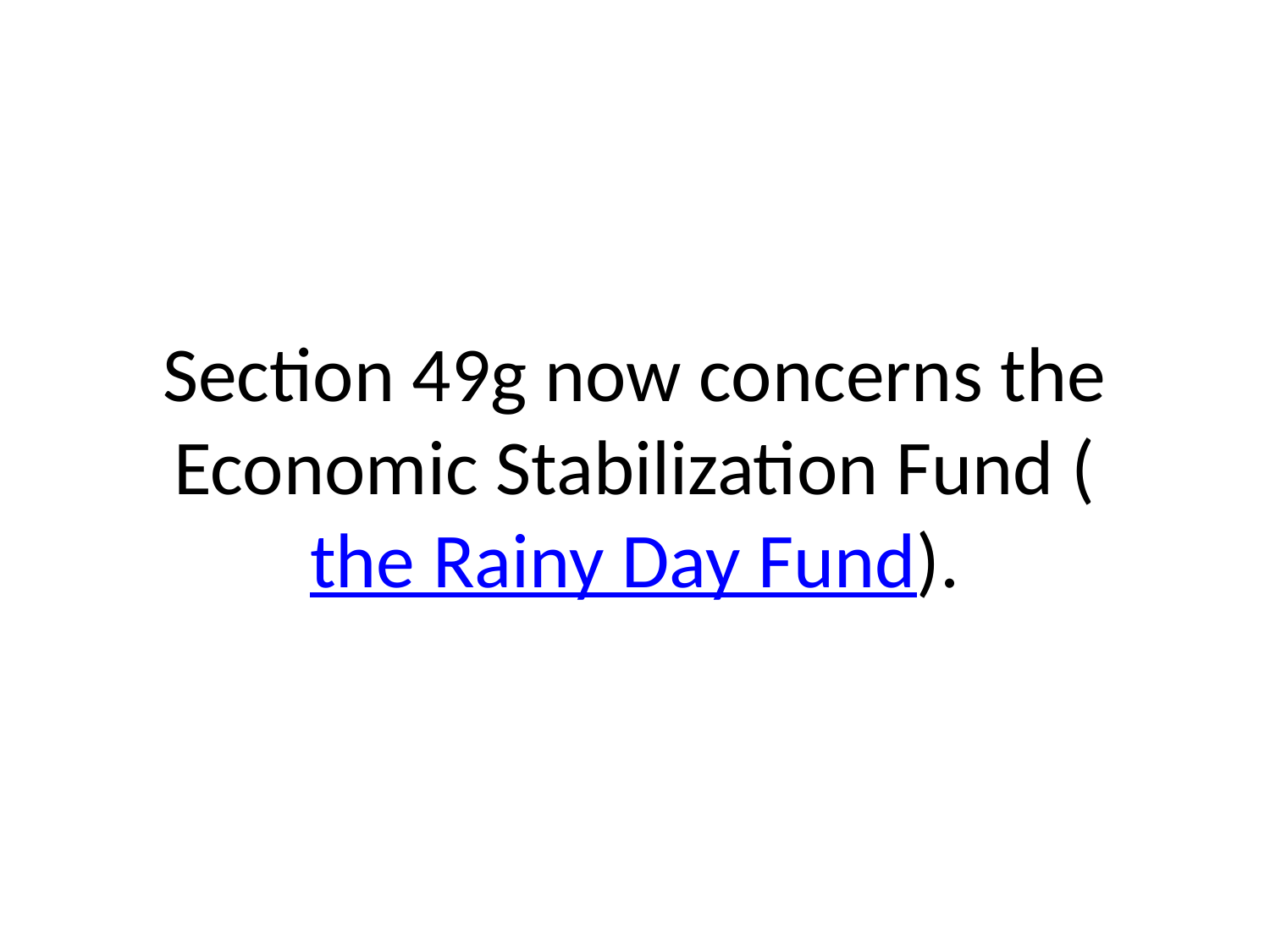

# Section 49g now concerns the Economic Stabilization Fund (the Rainy Day Fund).